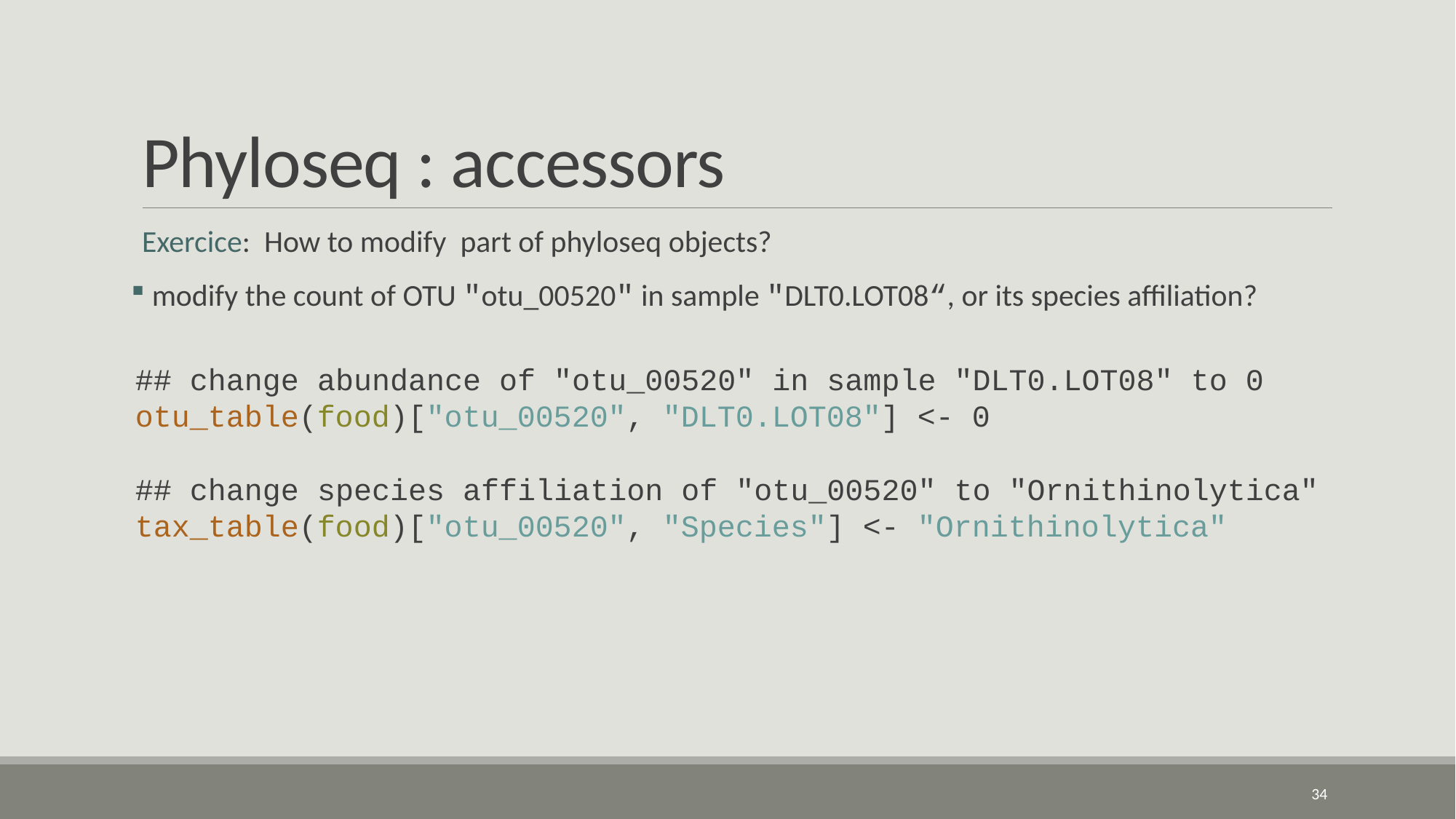

# Phyloseq : accessors
Exercice:  How to modify  part of phyloseq objects?
 modify the count of OTU "otu_00520" in sample "DLT0.LOT08“, or its species affiliation?

## change abundance of "otu_00520" in sample "DLT0.LOT08" to 0
otu_table(food)["otu_00520", "DLT0.LOT08"] <- 0

## change species affiliation of "otu_00520" to "Ornithinolytica"
tax_table(food)["otu_00520", "Species"] <- "Ornithinolytica"

34